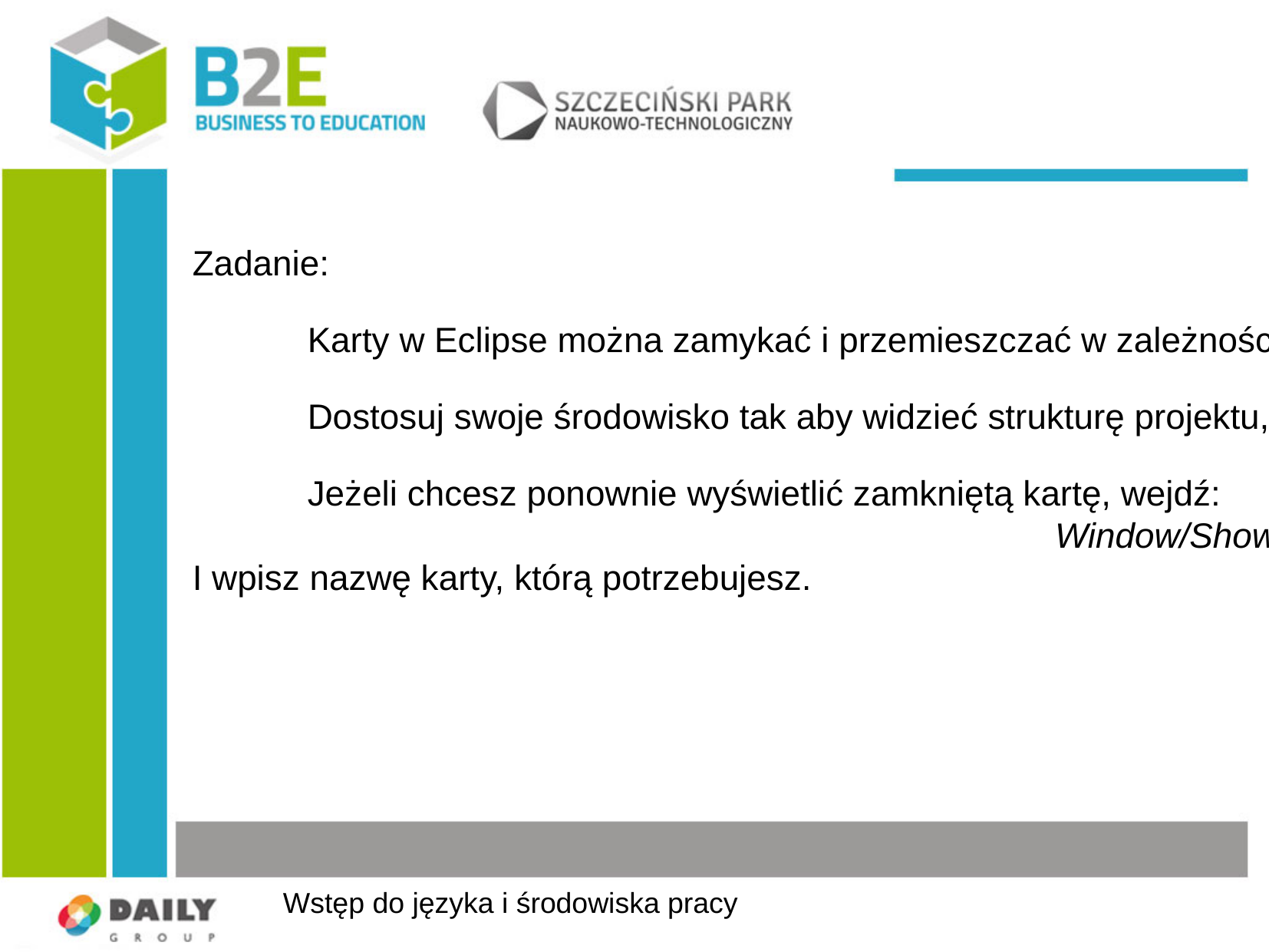

Zadanie:

	Karty w Eclipse można zamykać i przemieszczać w zależności od indywidualnych preferencji programisty.

	Dostosuj swoje środowisko tak aby widzieć strukturę projektu, plik tekstowy i konsolę jednocześnie, bez potrzeby przełączania kart.

	Jeżeli chcesz ponownie wyświetlić zamkniętą kartę, wejdź:
Window/Show View/Other...
I wpisz nazwę karty, którą potrzebujesz.
Wstęp do języka i środowiska pracy